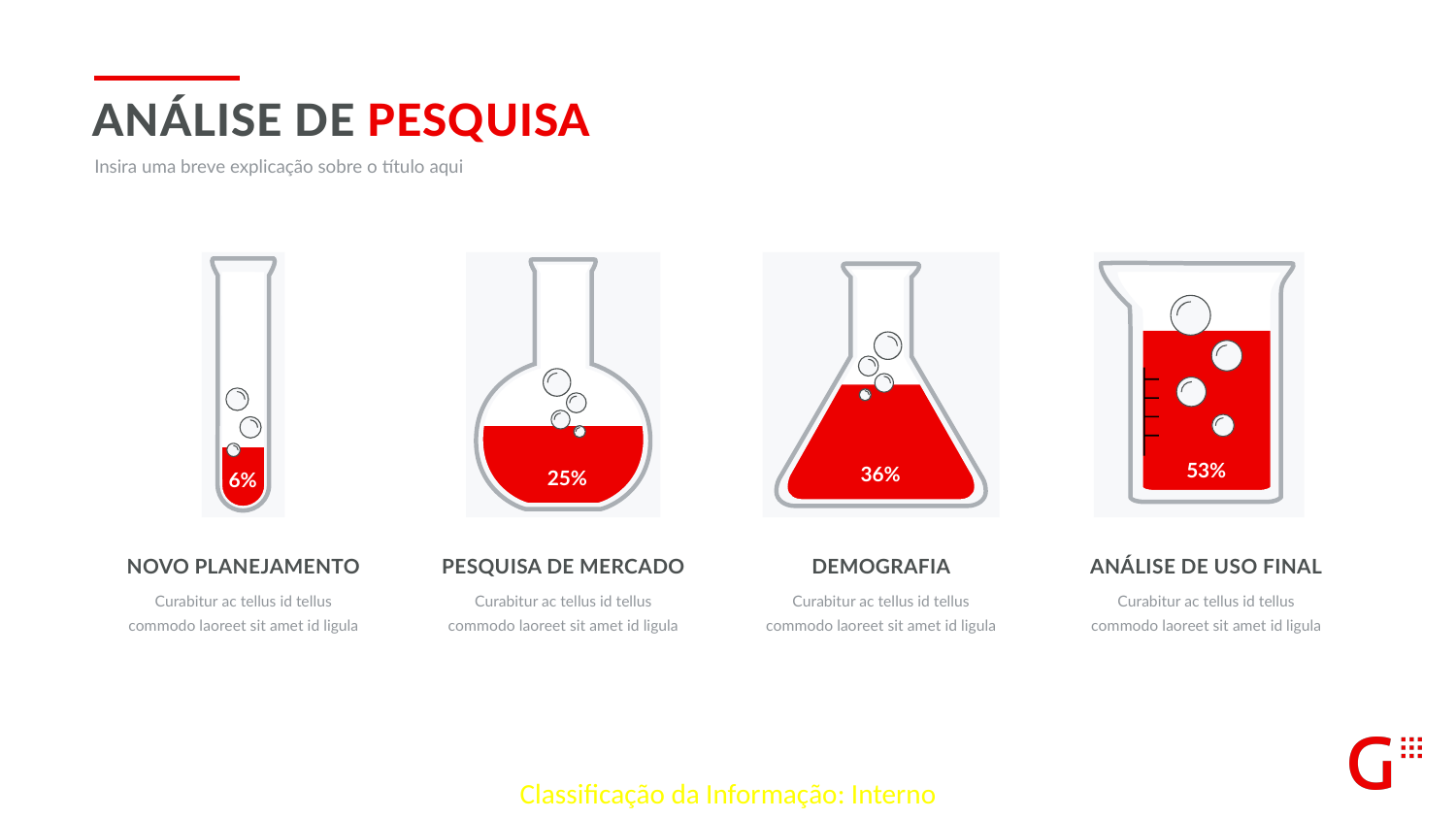

ANÁLISE DE PESQUISA
Insira uma breve explicação sobre o título aqui

53%
36%
25%
6%
NOVO PLANEJAMENTO
Curabitur ac tellus id tellus commodo laoreet sit amet id ligula
PESQUISA DE MERCADO
Curabitur ac tellus id tellus commodo laoreet sit amet id ligula
DEMOGRAFIA
Curabitur ac tellus id tellus commodo laoreet sit amet id ligula
ANÁLISE DE USO FINAL
Curabitur ac tellus id tellus commodo laoreet sit amet id ligula